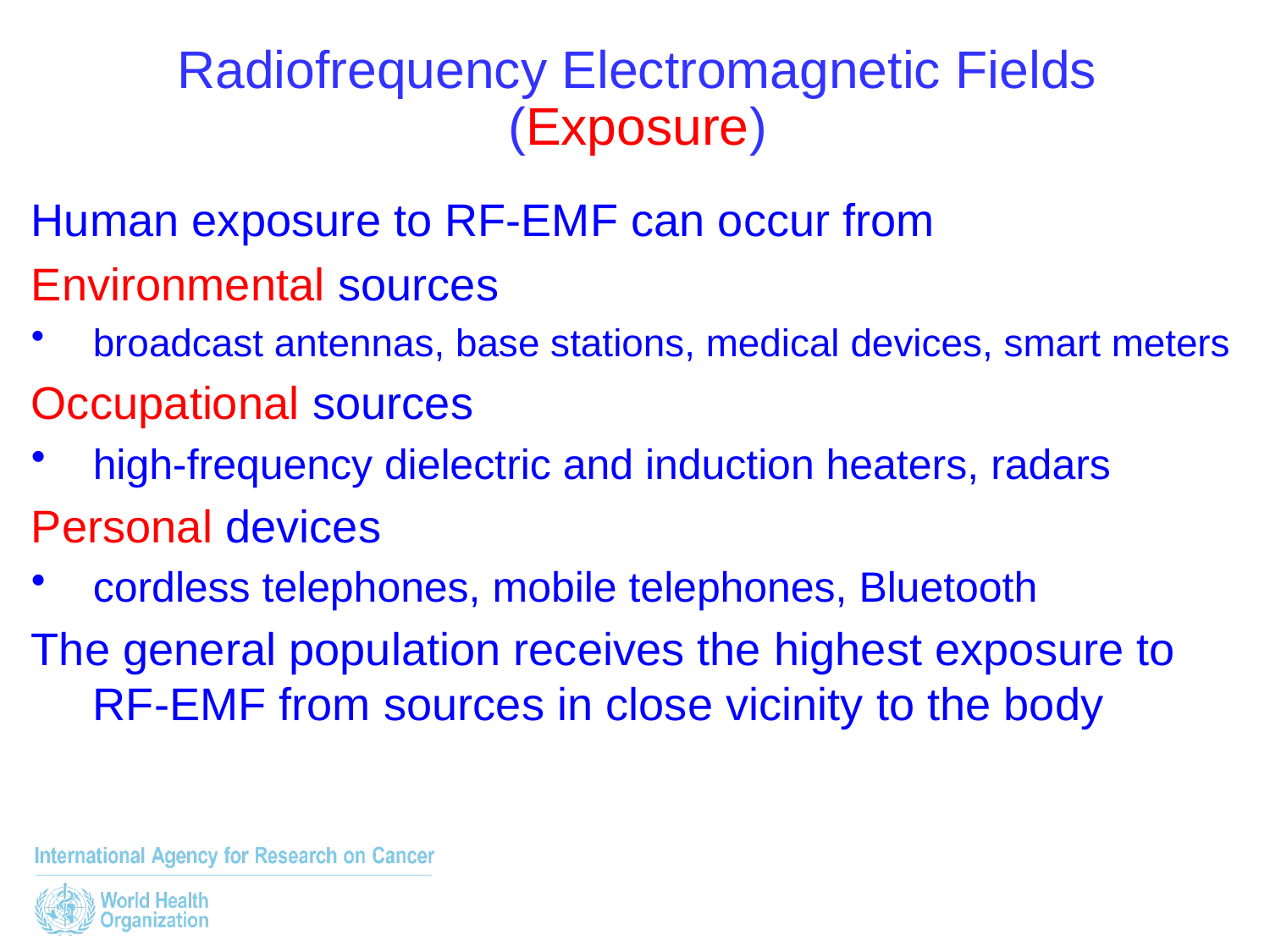

# Radiofrequency Electromagnetic Fields (Exposure)
Human exposure to RF-EMF can occur from
Environmental sources
broadcast antennas, base stations, medical devices, smart meters
Occupational sources
high-frequency dielectric and induction heaters, radars
Personal devices
cordless telephones, mobile telephones, Bluetooth
The general population receives the highest exposure to RF-EMF from sources in close vicinity to the body